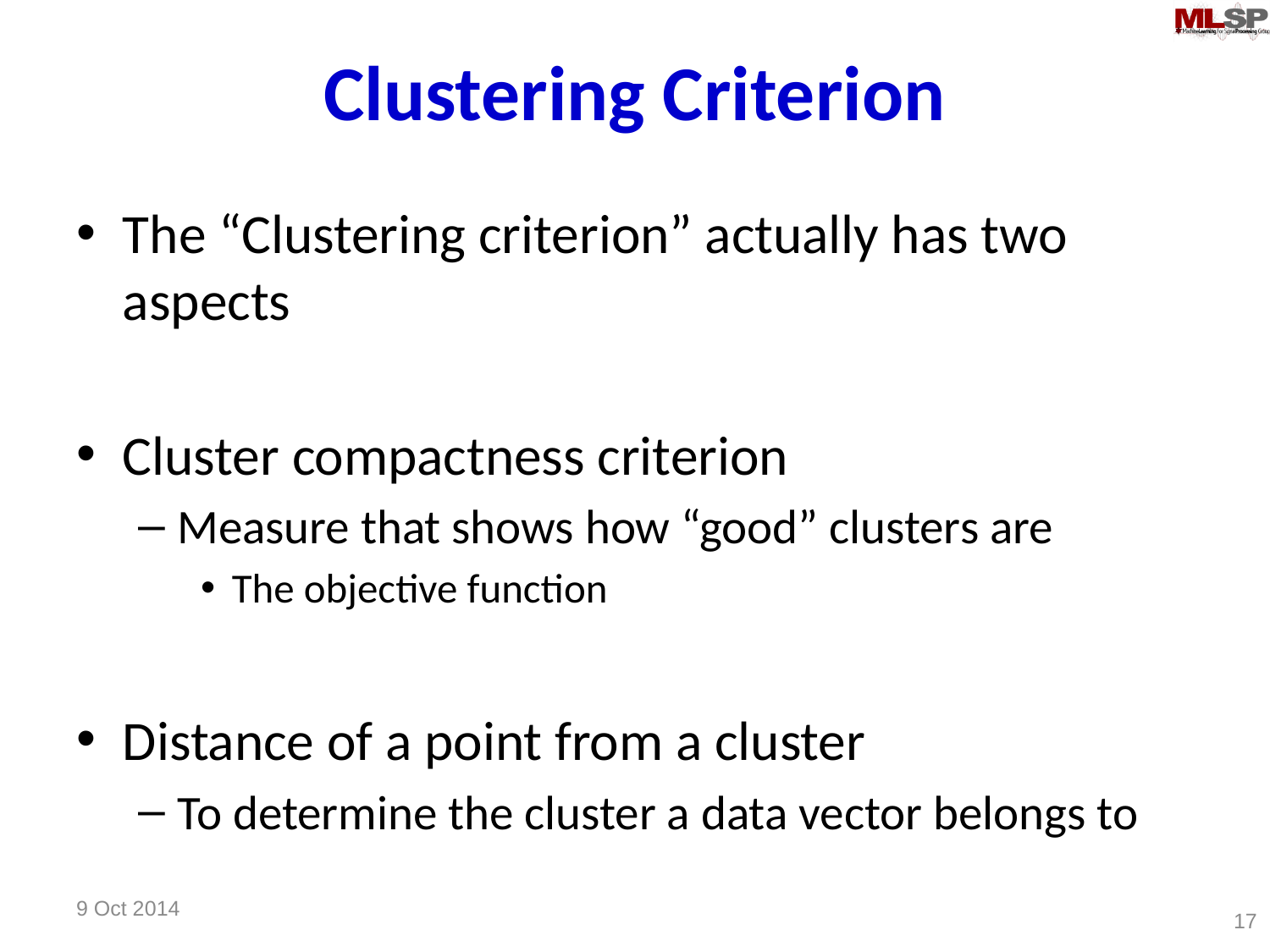

# Clustering Criterion
The “Clustering criterion” actually has two aspects

Cluster compactness criterion
Measure that shows how “good” clusters are
The objective function

Distance of a point from a cluster
To determine the cluster a data vector belongs to
9 Oct 2014
17